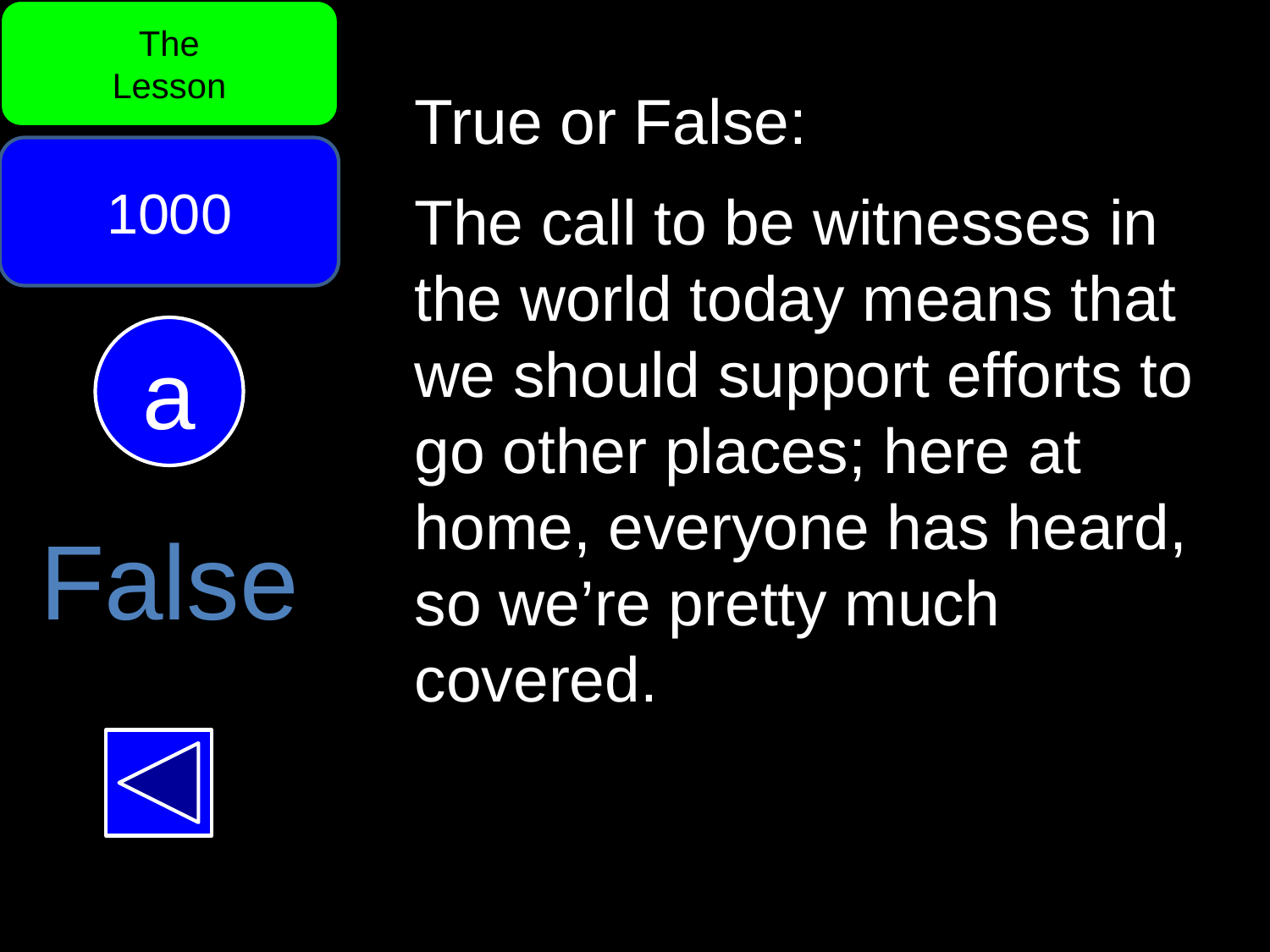

The
Lesson
True or False:

The call to be witnesses in the world today means that we should support efforts to go other places; here at home, everyone has heard, so we’re pretty much covered.
1000
a
False